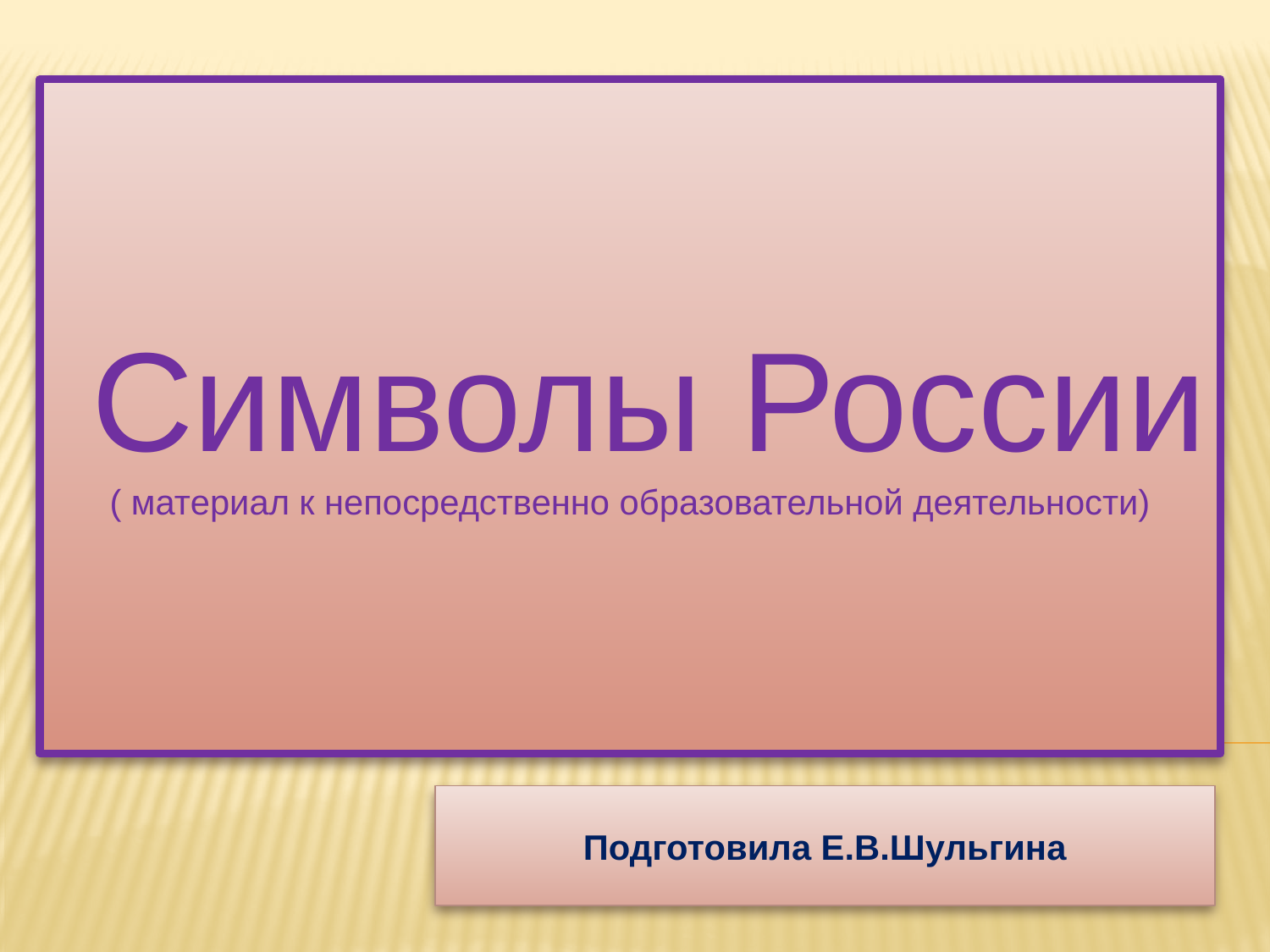

Символы России
( материал к непосредственно образовательной деятельности)
#

Подготовила Е.В.Шульгина